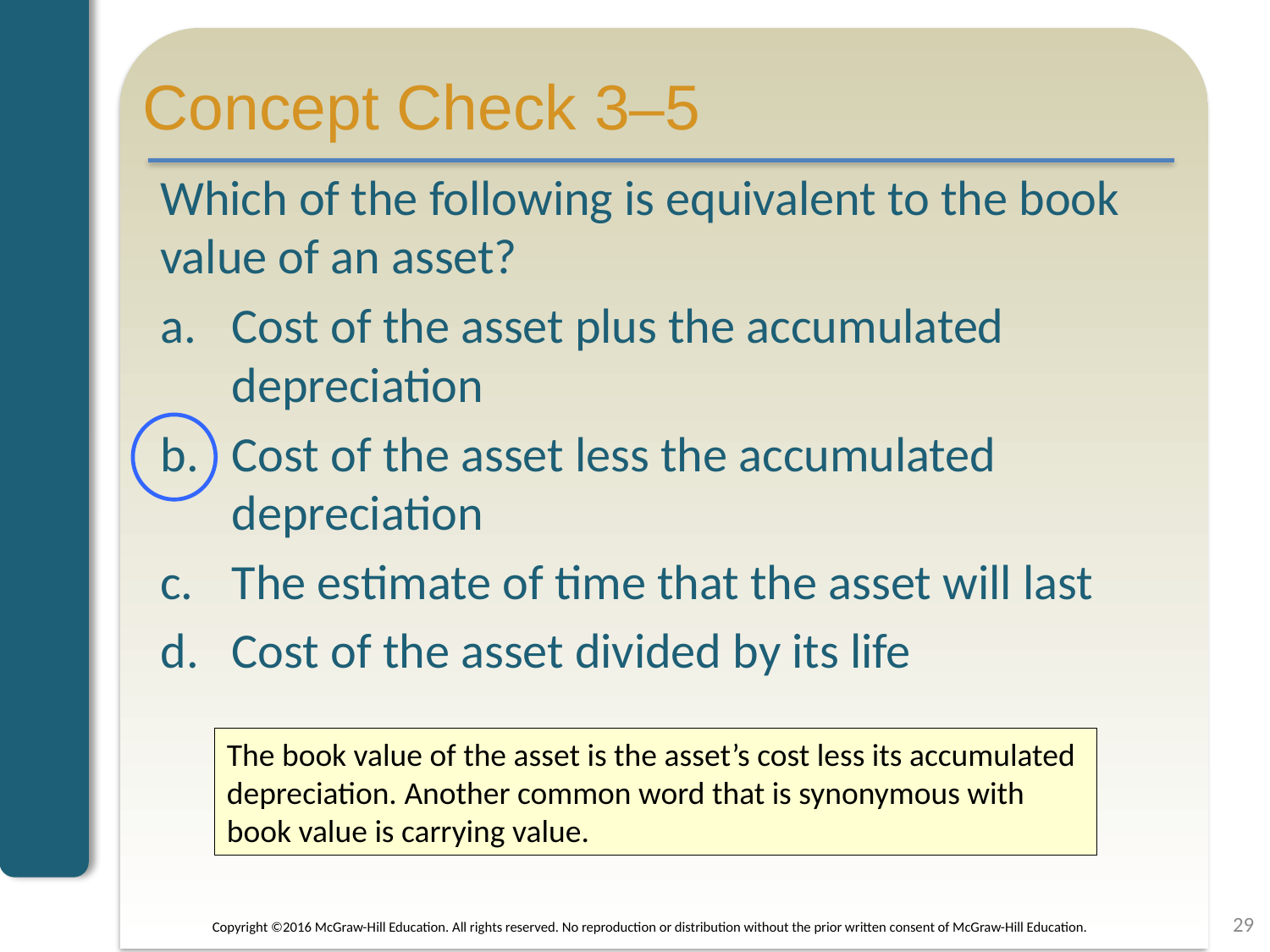

# Concept Check 3–5
Which of the following is equivalent to the book value of an asset?
Cost of the asset plus the accumulated depreciation
Cost of the asset less the accumulated depreciation
The estimate of time that the asset will last
Cost of the asset divided by its life

The book value of the asset is the asset’s cost less its accumulated depreciation. Another common word that is synonymous with book value is carrying value.
29
Copyright ©2016 McGraw-Hill Education. All rights reserved. No reproduction or distribution without the prior written consent of McGraw-Hill Education.